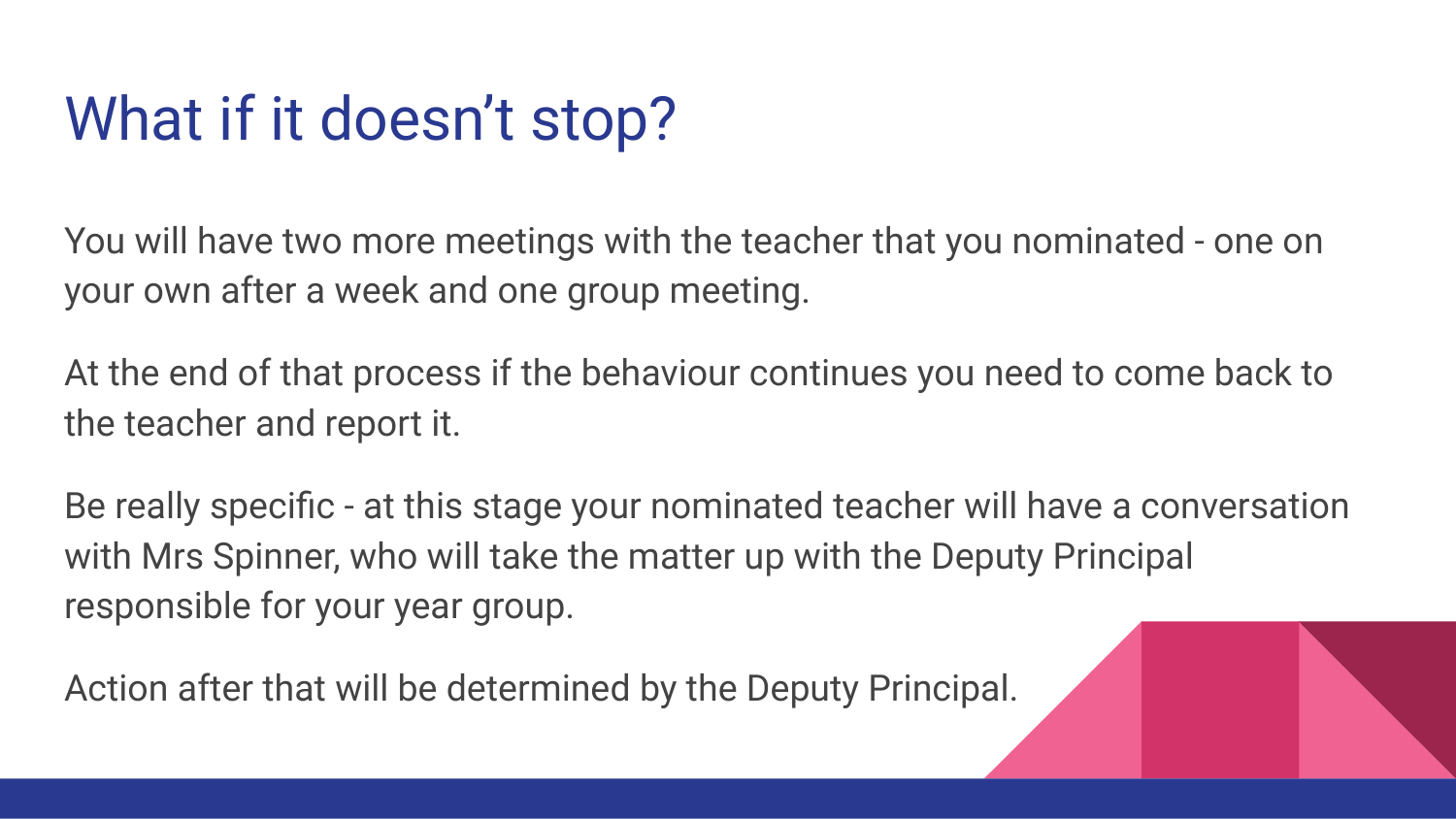

# What if it doesn’t stop?
You will have two more meetings with the teacher that you nominated - one on your own after a week and one group meeting.
At the end of that process if the behaviour continues you need to come back to the teacher and report it.
Be really specific - at this stage your nominated teacher will have a conversation with Mrs Spinner, who will take the matter up with the Deputy Principal responsible for your year group.
Action after that will be determined by the Deputy Principal.